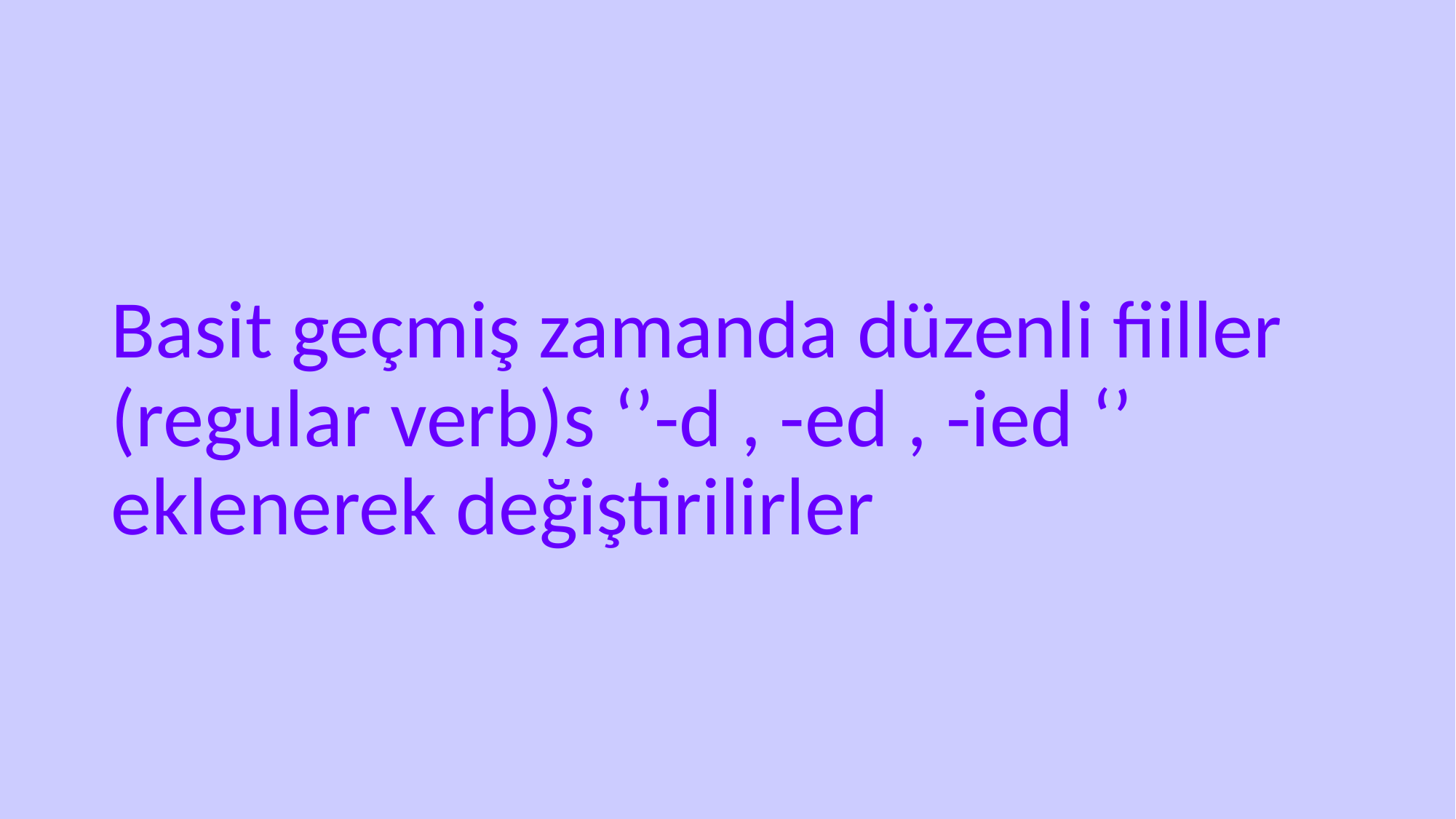

# Basit geçmiş zamanda düzenli fiiller (regular verb)s ‘’-d , -ed , -ied ‘’ eklenerek değiştirilirler